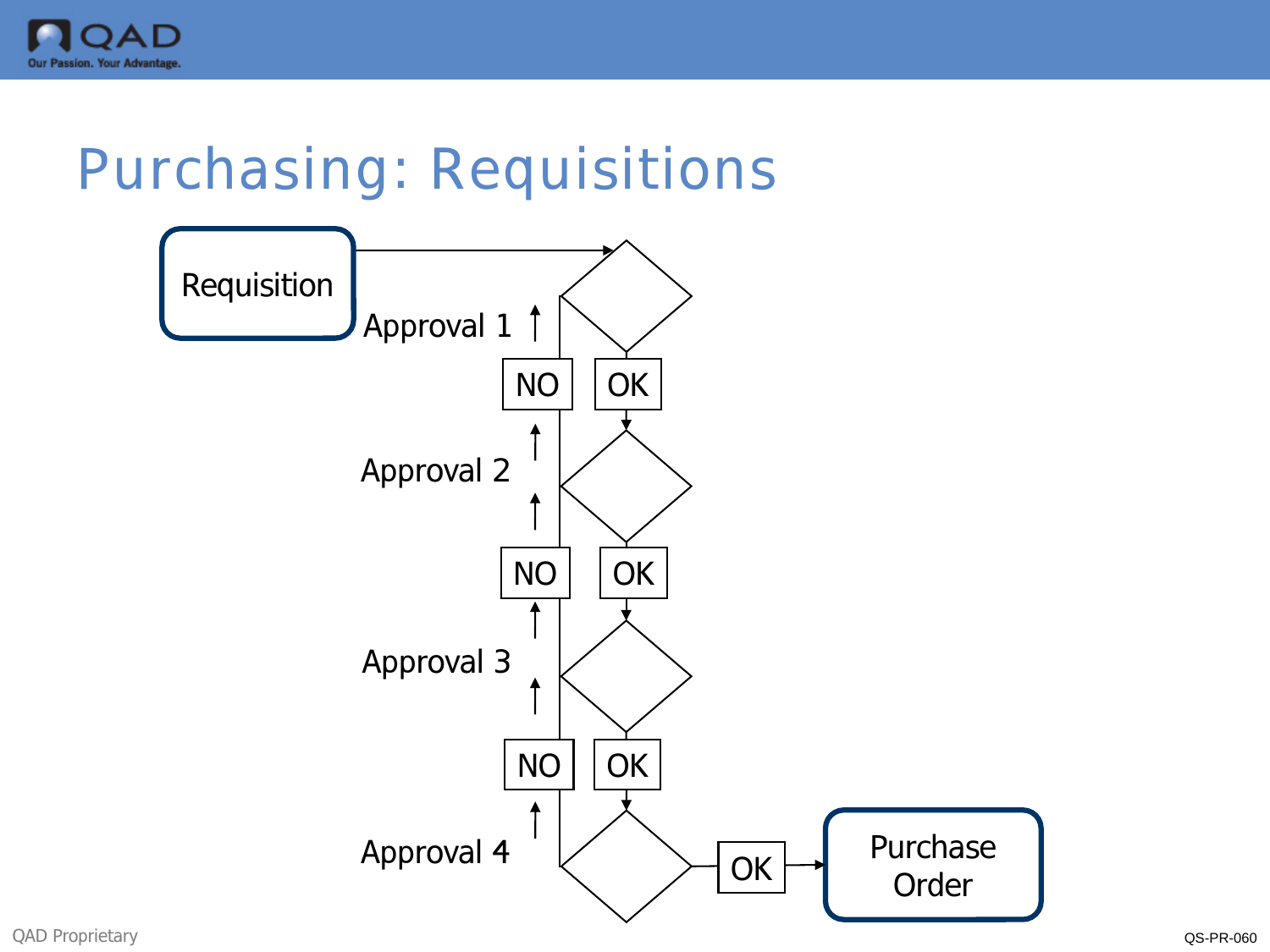

Purchasing: Requisitions
Requisition

Approval 1

NO

OK

Approval 2

NO
OK

Approval 3

NO
OK

Purchase Order

Approval 4
OK
QS-PR-060